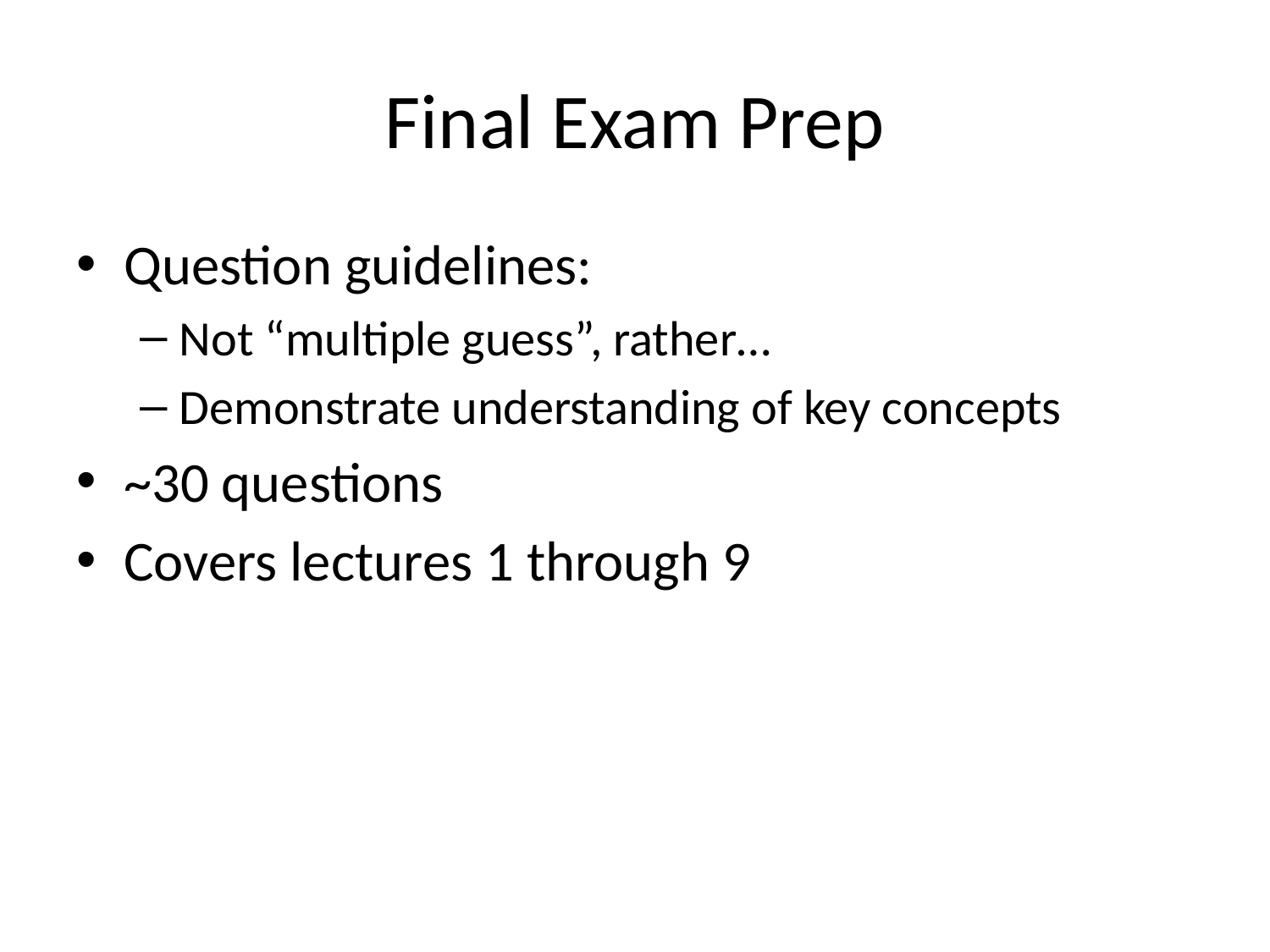

# Final Exam Prep
Question guidelines:
Not “multiple guess”, rather…
Demonstrate understanding of key concepts
~30 questions
Covers lectures 1 through 9